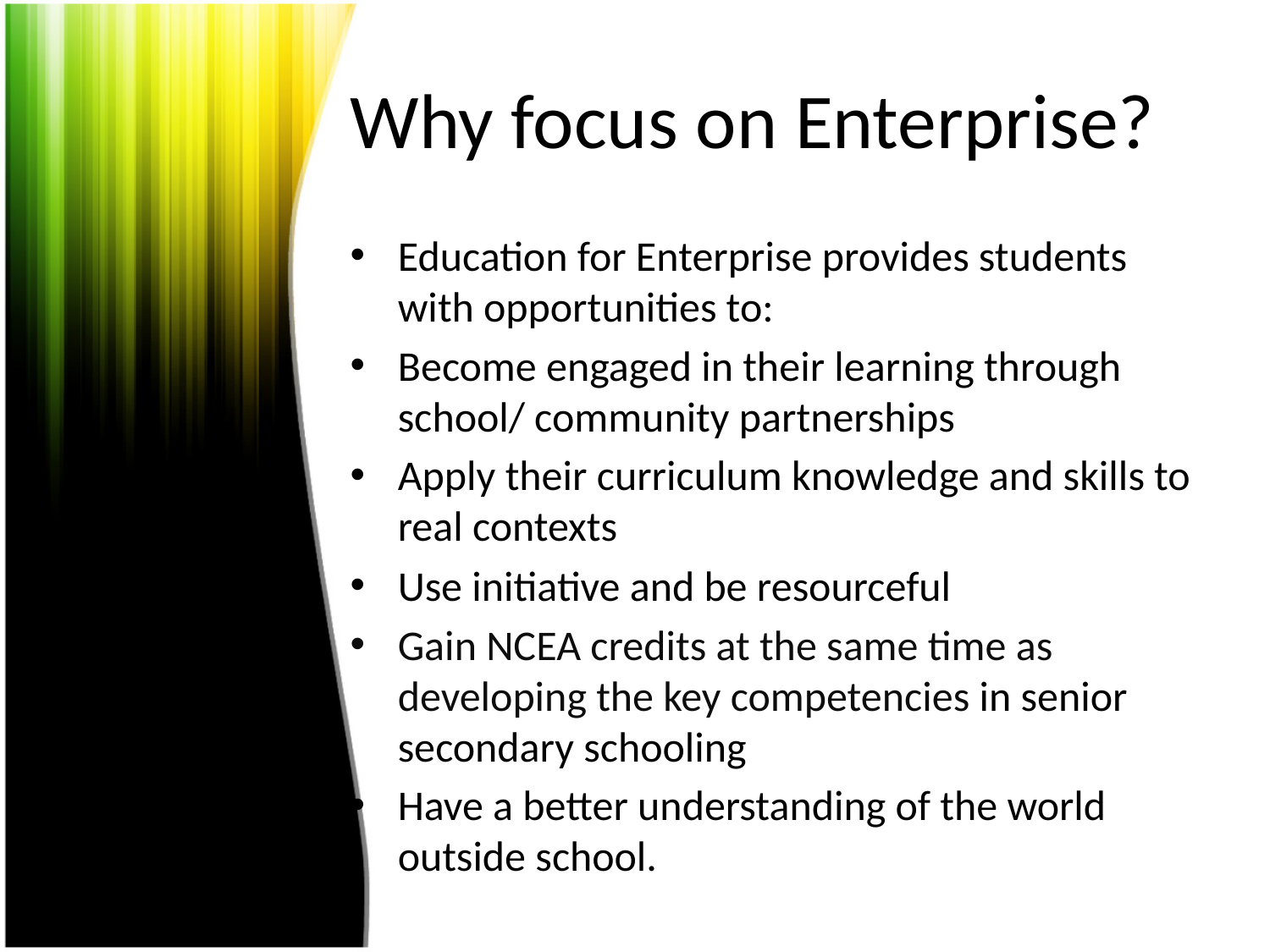

# Why focus on Enterprise?
Education for Enterprise provides students with opportunities to:
Become engaged in their learning through school/ community partnerships
Apply their curriculum knowledge and skills to real contexts
Use initiative and be resourceful
Gain NCEA credits at the same time as developing the key competencies in senior secondary schooling
Have a better understanding of the world outside school.